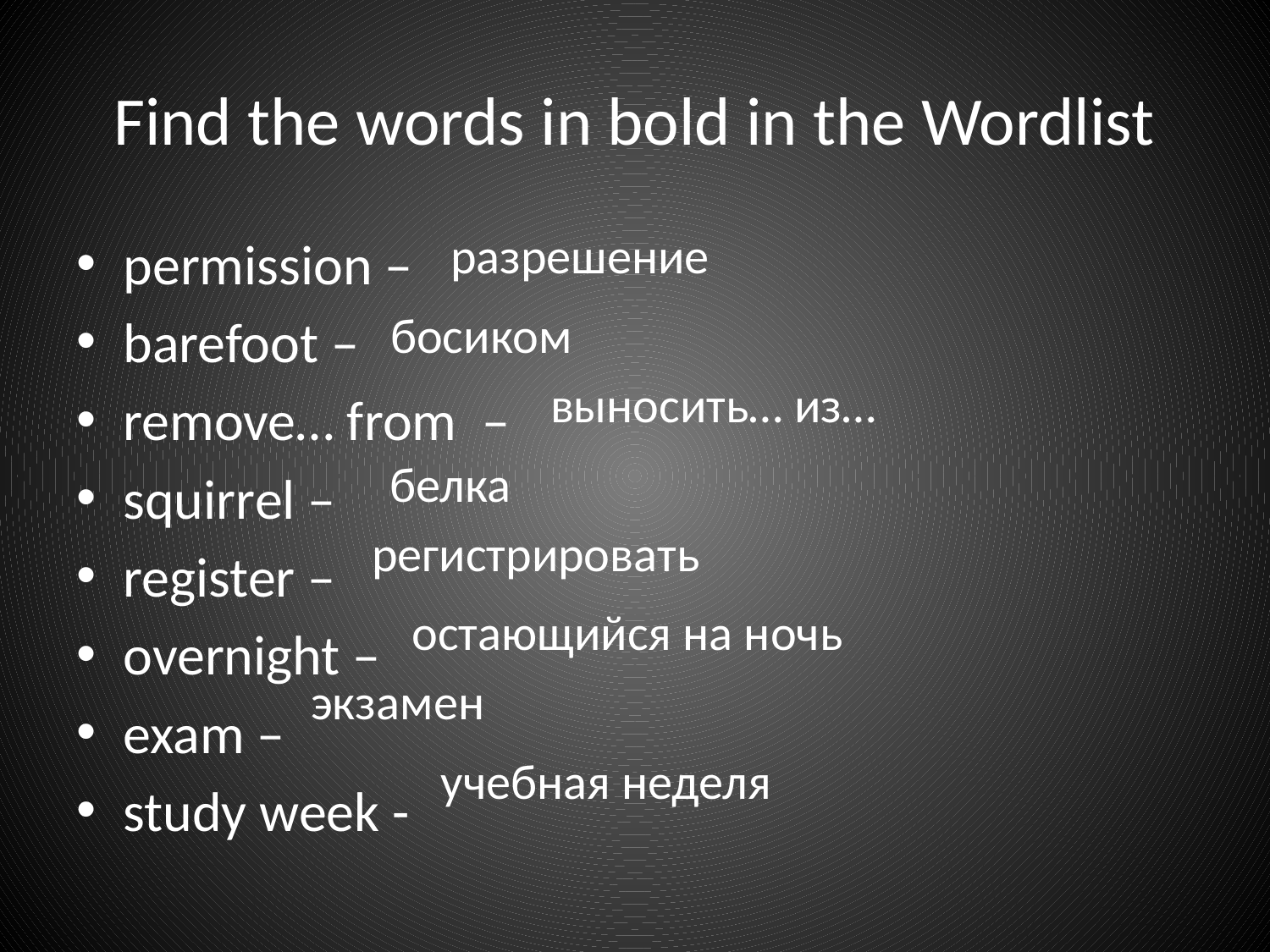

# Find the words in bold in the Wordlist
разрешение
permission –
barefoot –
remove… from  –
squirrel –
register –
overnight –
exam –
study week -
босиком
выносить… из…
белка
регистрировать
остающийся на ночь
экзамен
учебная неделя